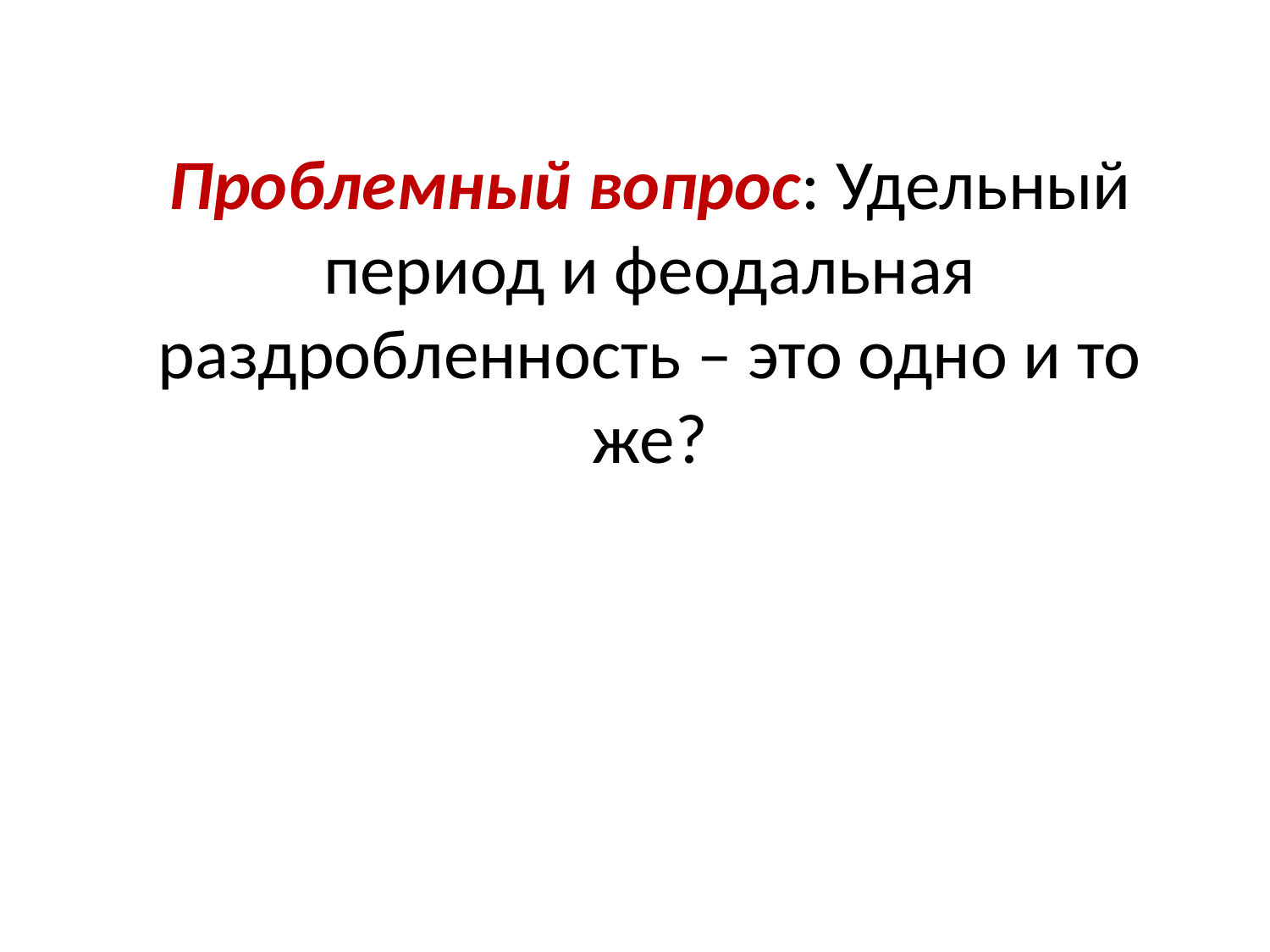

# Проблемный вопрос: Удельный период и феодальная раздробленность – это одно и то же?